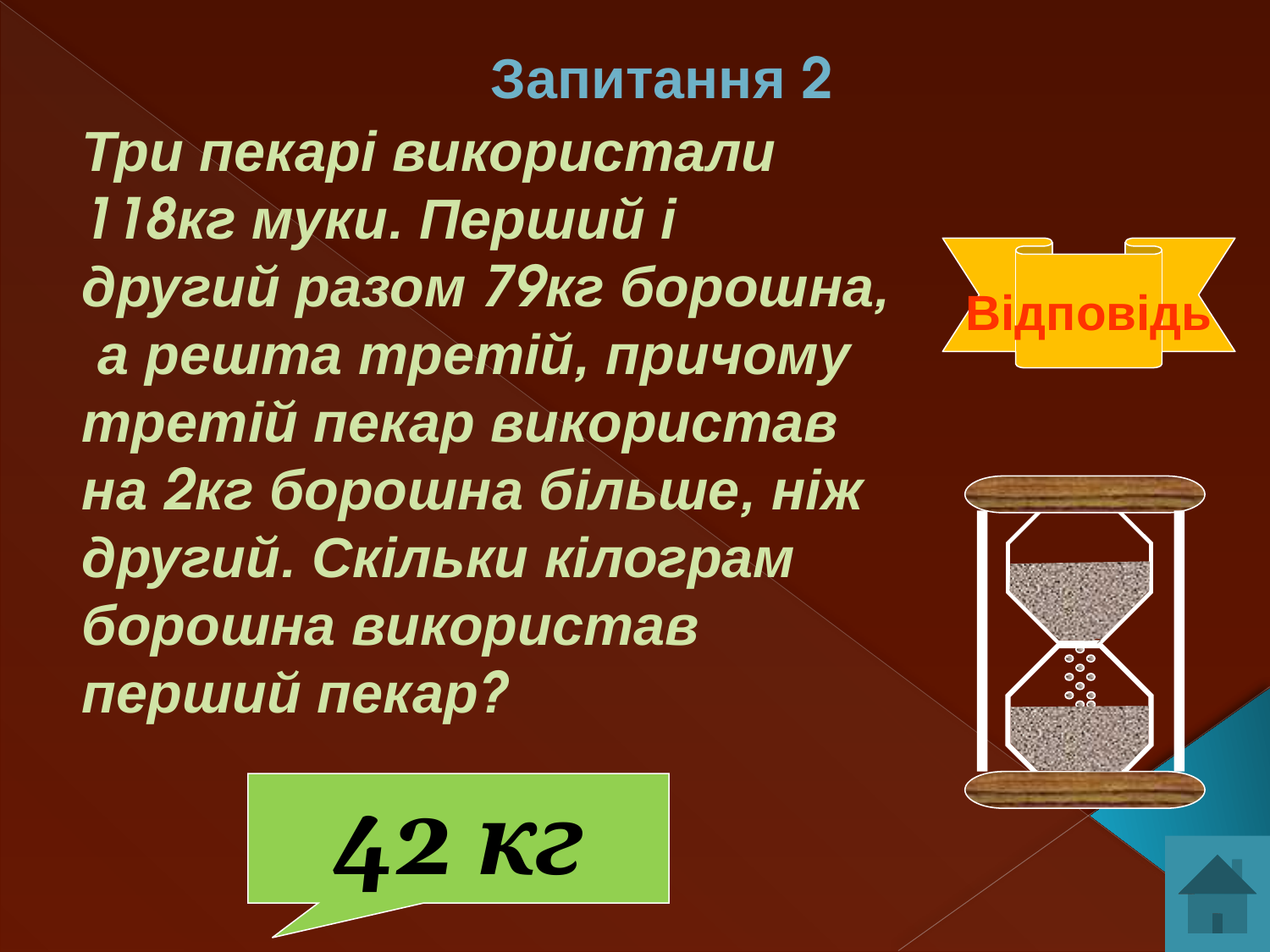

Запитання 2
Три пекарі використали 118кг муки. Перший і другий разом 79кг борошна,  а решта третій, причому третій пекар використав на 2кг борошна більше, ніж другий. Скільки кілограм борошна використав перший пекар?

Відповідь

42 кг